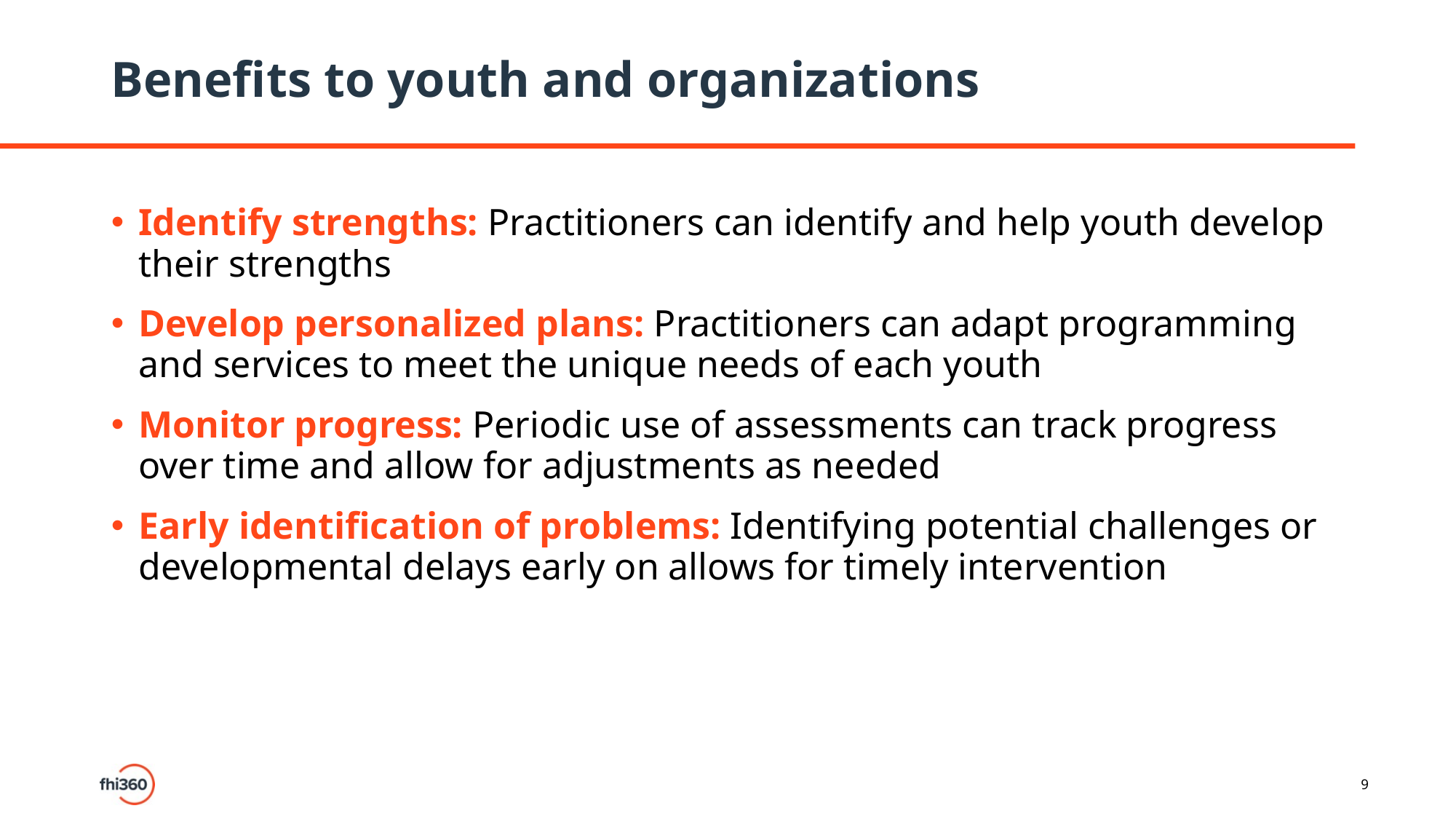

# Benefits to youth and organizations
Identify strengths: Practitioners can identify and help youth develop their strengths
Develop personalized plans: Practitioners can adapt programming and services to meet the unique needs of each youth
Monitor progress: Periodic use of assessments can track progress over time and allow for adjustments as needed
Early identification of problems: Identifying potential challenges or developmental delays early on allows for timely intervention